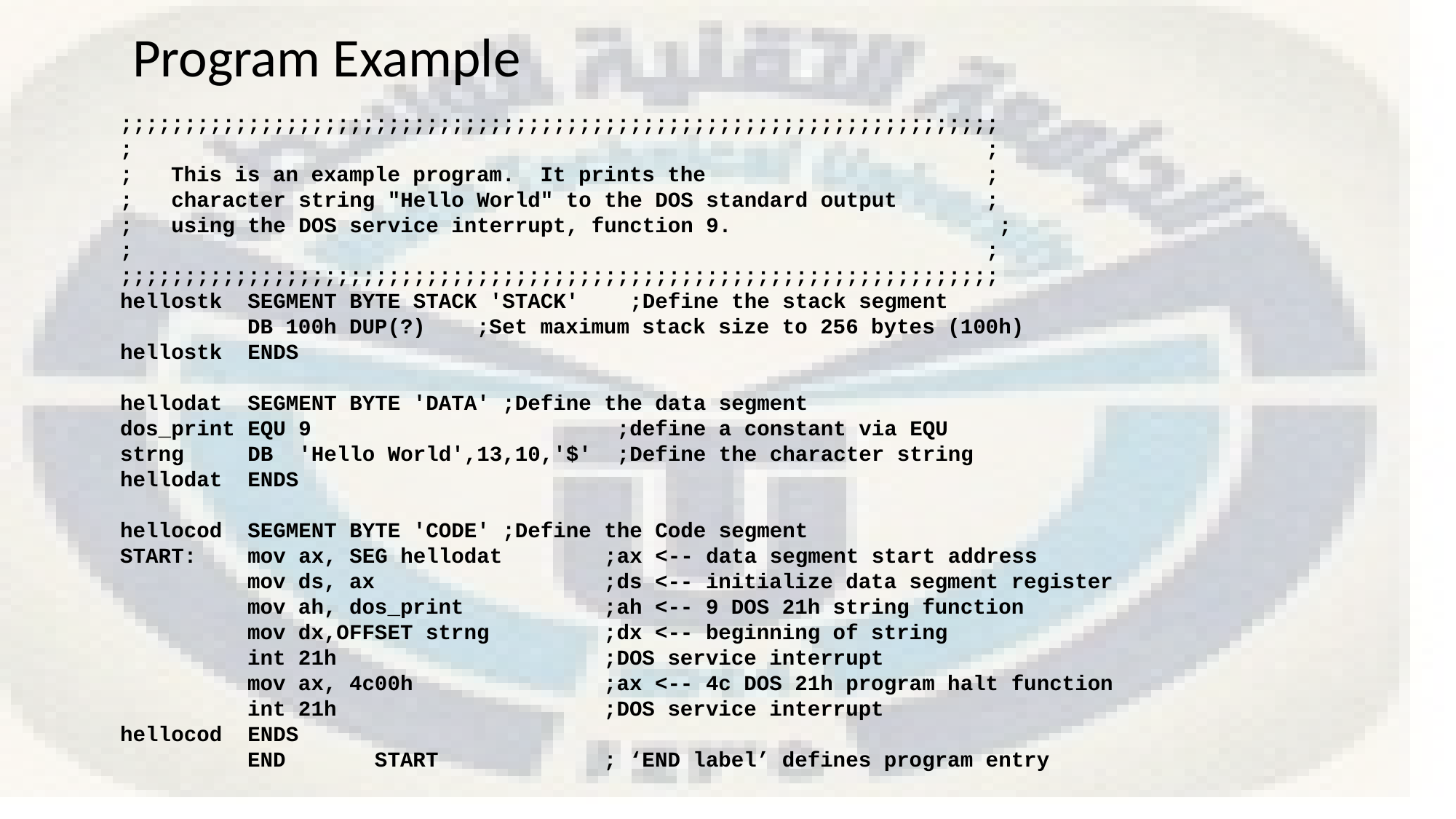

# Program Example
;;;;;;;;;;;;;;;;;;;;;;;;;;;;;;;;;;;;;;;;;;;;;;;;;;;;;;;;;;;;;;;;;;;;;
;                                                                   ;
;   This is an example program.  It prints the  		        ;
;   character string "Hello World" to the DOS standard output       ;
;   using the DOS service interrupt, function 9.                     ;
;                                                                   ;
;;;;;;;;;;;;;;;;;;;;;;;;;;;;;;;;;;;;;;;;;;;;;;;;;;;;;;;;;;;;;;;;;;;;;
hellostk  SEGMENT BYTE STACK 'STACK'    ;Define the stack segment
          DB 100h DUP(?)    ;Set maximum stack size to 256 bytes (100h)
hellostk  ENDS

hellodat  SEGMENT BYTE 'DATA' ;Define the data segment
dos_print EQU 9                        ;define a constant via EQU
strng     DB  'Hello World',13,10,'$'  ;Define the character string
hellodat  ENDS

hellocod  SEGMENT BYTE 'CODE' ;Define the Code segment
START:    mov ax, SEG hellodat        ;ax <-- data segment start address
          mov ds, ax                  ;ds <-- initialize data segment register
          mov ah, dos_print           ;ah <-- 9 DOS 21h string function
          mov dx,OFFSET strng         ;dx <-- beginning of string
          int 21h                     ;DOS service interrupt
          mov ax, 4c00h               ;ax <-- 4c DOS 21h program halt function
          int 21h                     ;DOS service interrupt
hellocod  ENDS
          END       START             ; ‘END label’ defines program entry